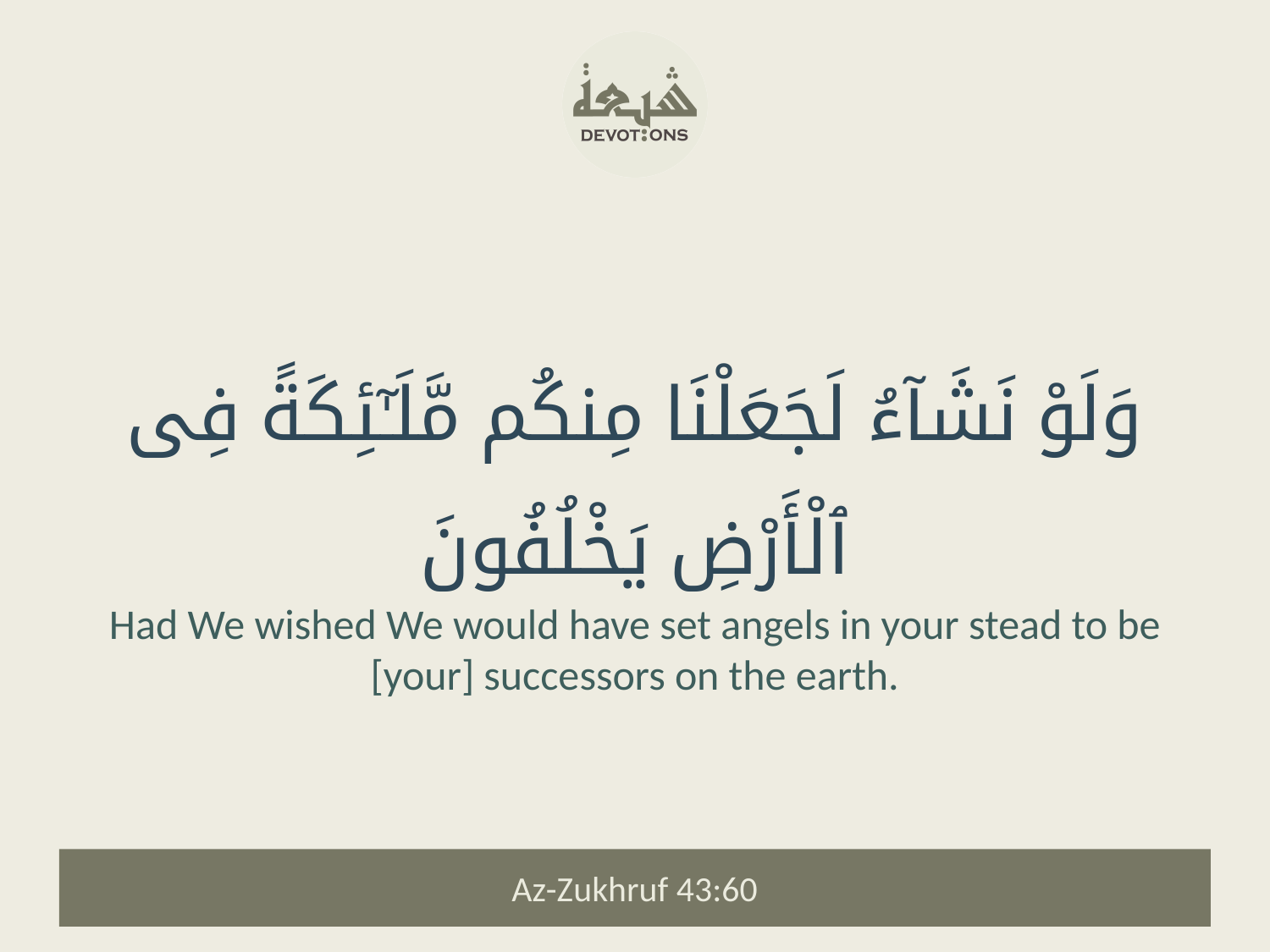

وَلَوْ نَشَآءُ لَجَعَلْنَا مِنكُم مَّلَـٰٓئِكَةً فِى ٱلْأَرْضِ يَخْلُفُونَ
Had We wished We would have set angels in your stead to be [your] successors on the earth.
Az-Zukhruf 43:60